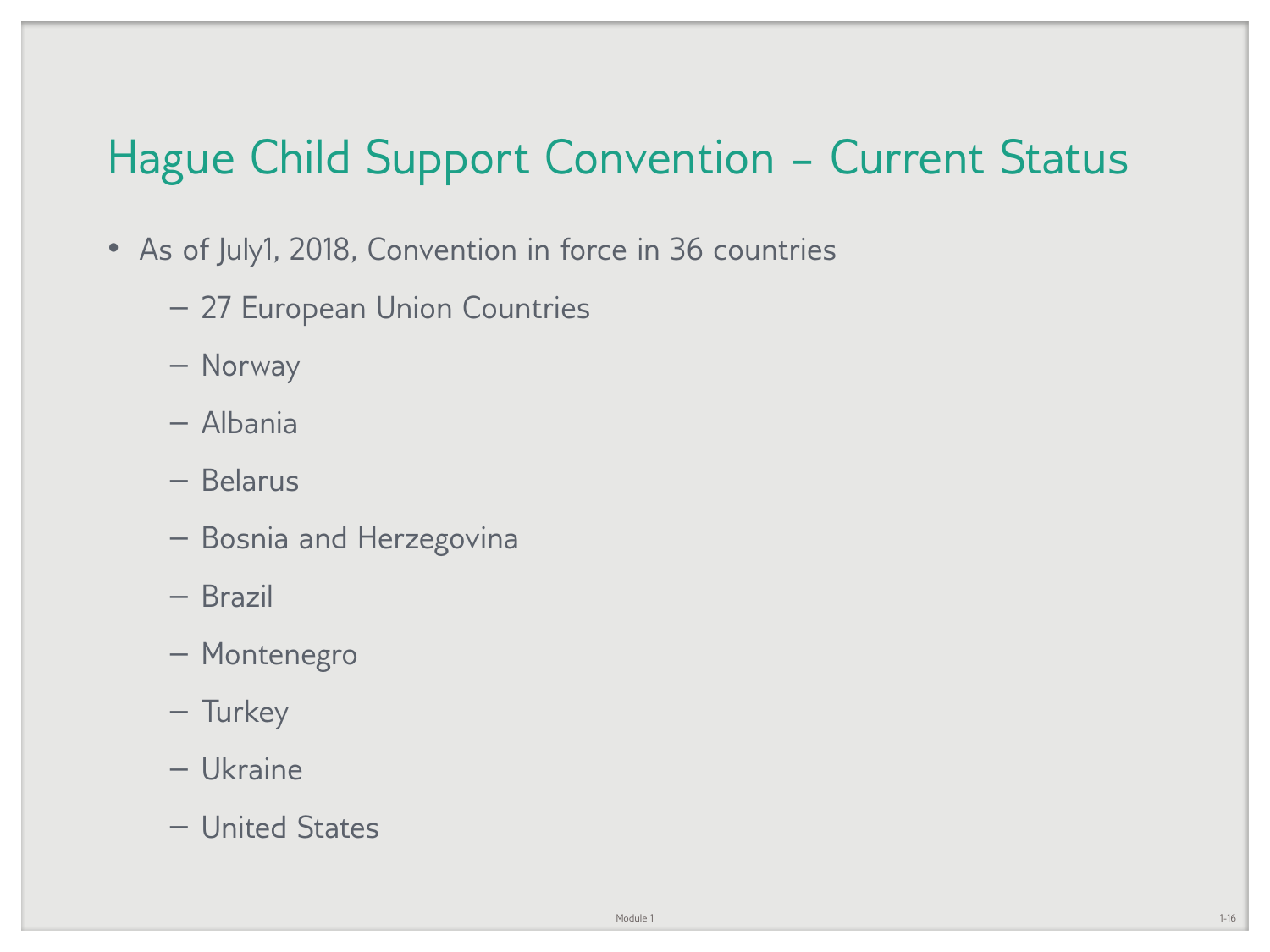

# Hague Child Support Convention – Current Status
As of July1, 2018, Convention in force in 36 countries
27 European Union Countries
Norway
Albania
Belarus
Bosnia and Herzegovina
Brazil
Montenegro
Turkey
Ukraine
United States
Module 1
1-16